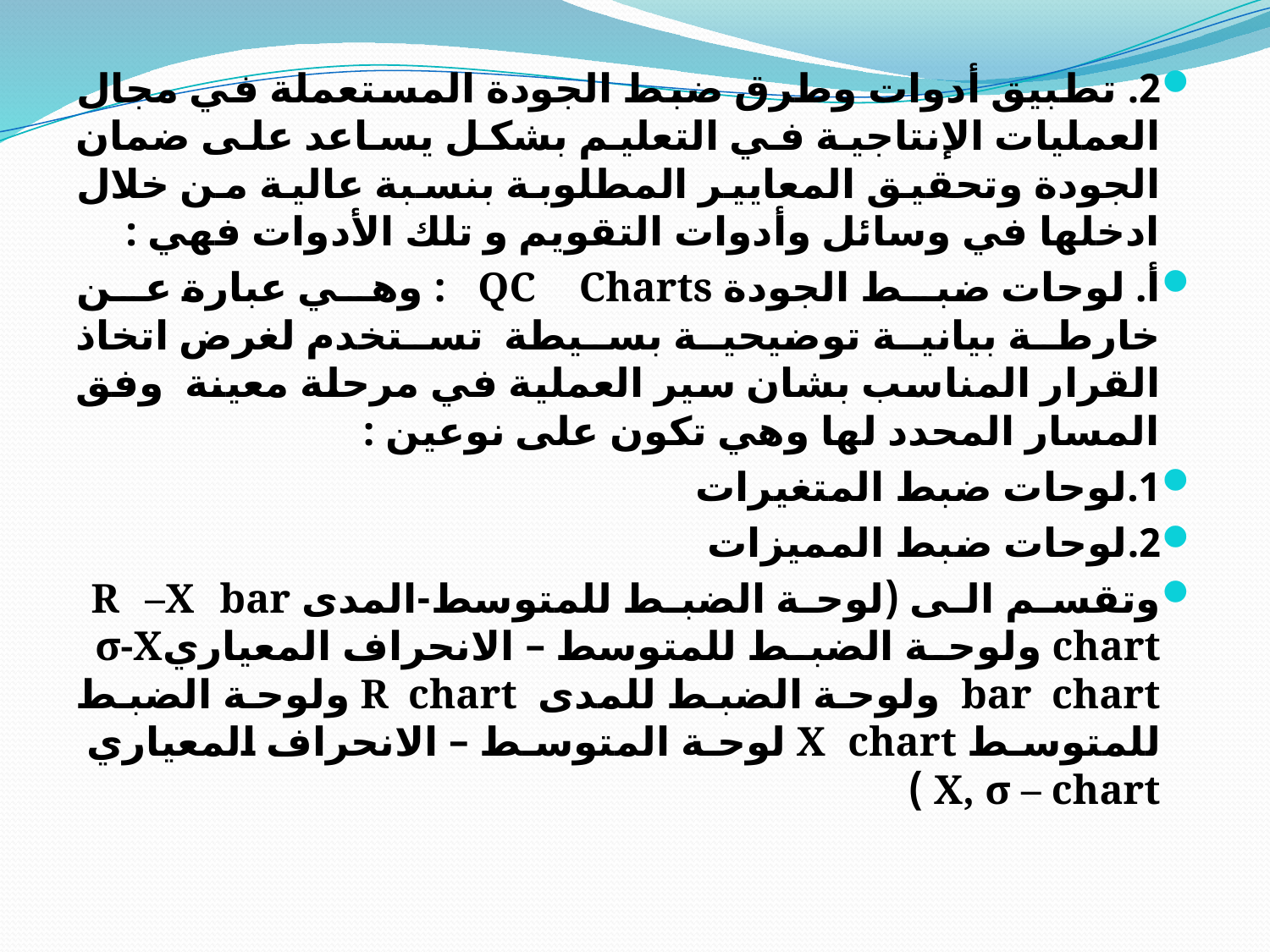

2. تطبيق أدوات وطرق ضبط الجودة المستعملة في مجال العمليات الإنتاجية في التعليم بشكل يساعد على ضمان الجودة وتحقيق المعايير المطلوبة بنسبة عالية من خلال ادخلها في وسائل وأدوات التقويم و تلك الأدوات فهي :
أ. لوحات ضبط الجودة QC Charts   : وهي عبارة عن خارطة بيانية توضيحية بسيطة  تستخدم لغرض اتخاذ القرار المناسب بشان سير العملية في مرحلة معينة  وفق المسار المحدد لها وهي تكون على نوعين :
1.لوحات ضبط المتغيرات
2.لوحات ضبط المميزات
وتقسم الى (لوحة الضبط للمتوسط-المدى R –X bar chart ولوحة الضبط للمتوسط – الانحراف المعياريσ-X bar chart  ولوحة الضبط للمدى  R chart ولوحة الضبط للمتوسط X chart لوحة المتوسط – الانحراف المعياري  X, σ – chart )